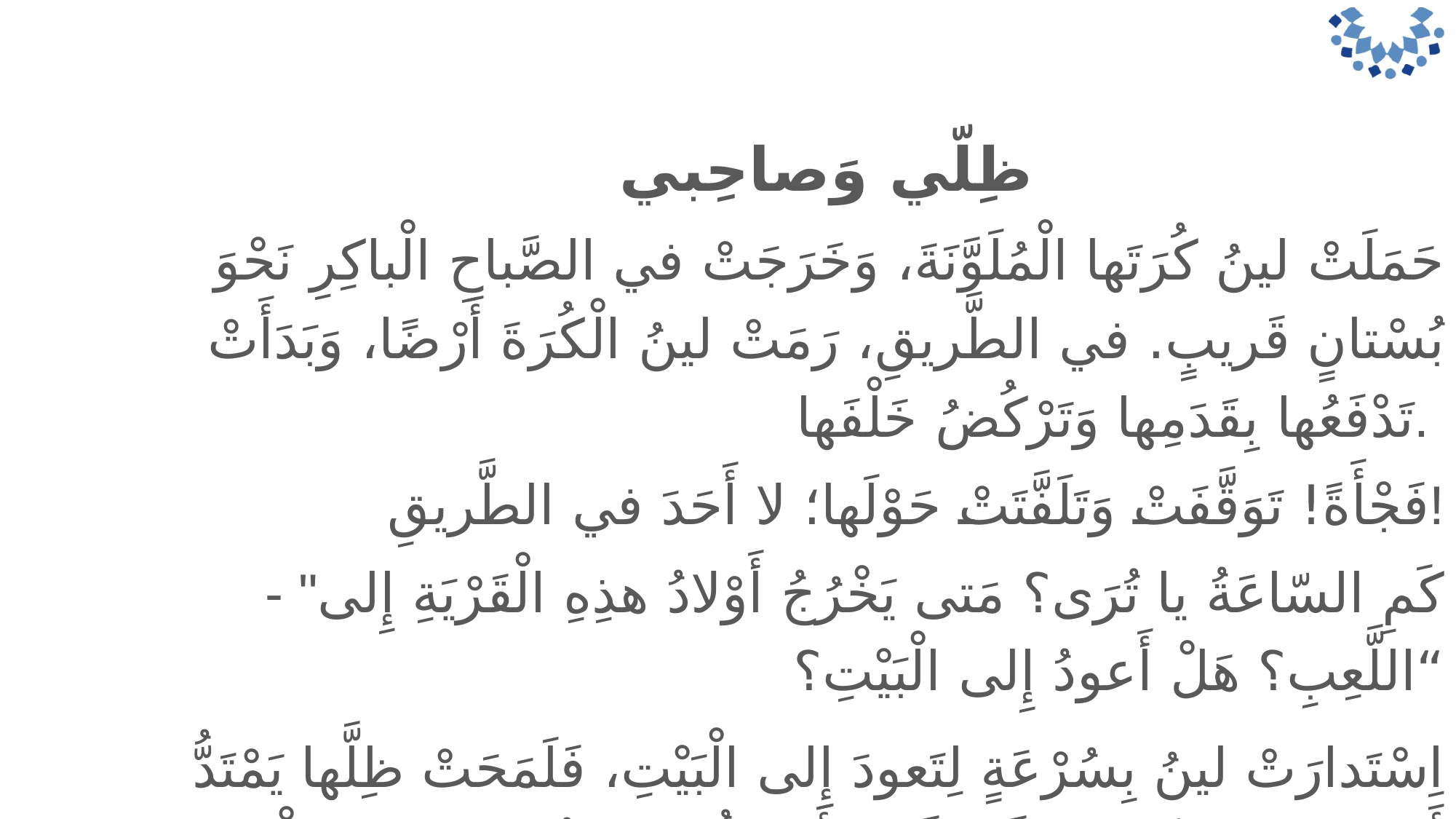

ظِلّي وَصاحِبي
حَمَلَتْ لينُ كُرَتَها الْمُلَوَّنَةَ، وَخَرَجَتْ في الصَّباحِ الْباكِرِ نَحْوَ بُسْتانٍ قَريبٍ. في الطَّريقِ، رَمَتْ لينُ الْكُرَةَ أَرْضًا، وَبَدَأَتْ تَدْفَعُها بِقَدَمِها وَتَرْكُضُ خَلْفَها.
فَجْأَةً! تَوَقَّفَتْ وَتَلَفَّتَتْ حَوْلَها؛ لا أَحَدَ في الطَّريقِ!
- "كَمِ السّاعَةُ يا تُرَى؟ مَتى يَخْرُجُ أَوْلادُ هذِهِ الْقَرْيَةِ إِلى اللَّعِبِ؟ هَلْ أَعودُ إِلى الْبَيْتِ؟“
اِسْتَدارَتْ لينُ بِسُرْعَةٍ لِتَعودَ إِلى الْبَيْتِ، فَلَمَحَتْ ظِلَّها يَمْتَدُّ أَمامَها. ضَحِكَتْ وَقالَتْ لَهُ: "أَيْنَ كُنْتَ مُنْذُ قَليلٍ؟ هَيّا نَلْعَبْ بِالْكُرَةِ مَعًا".